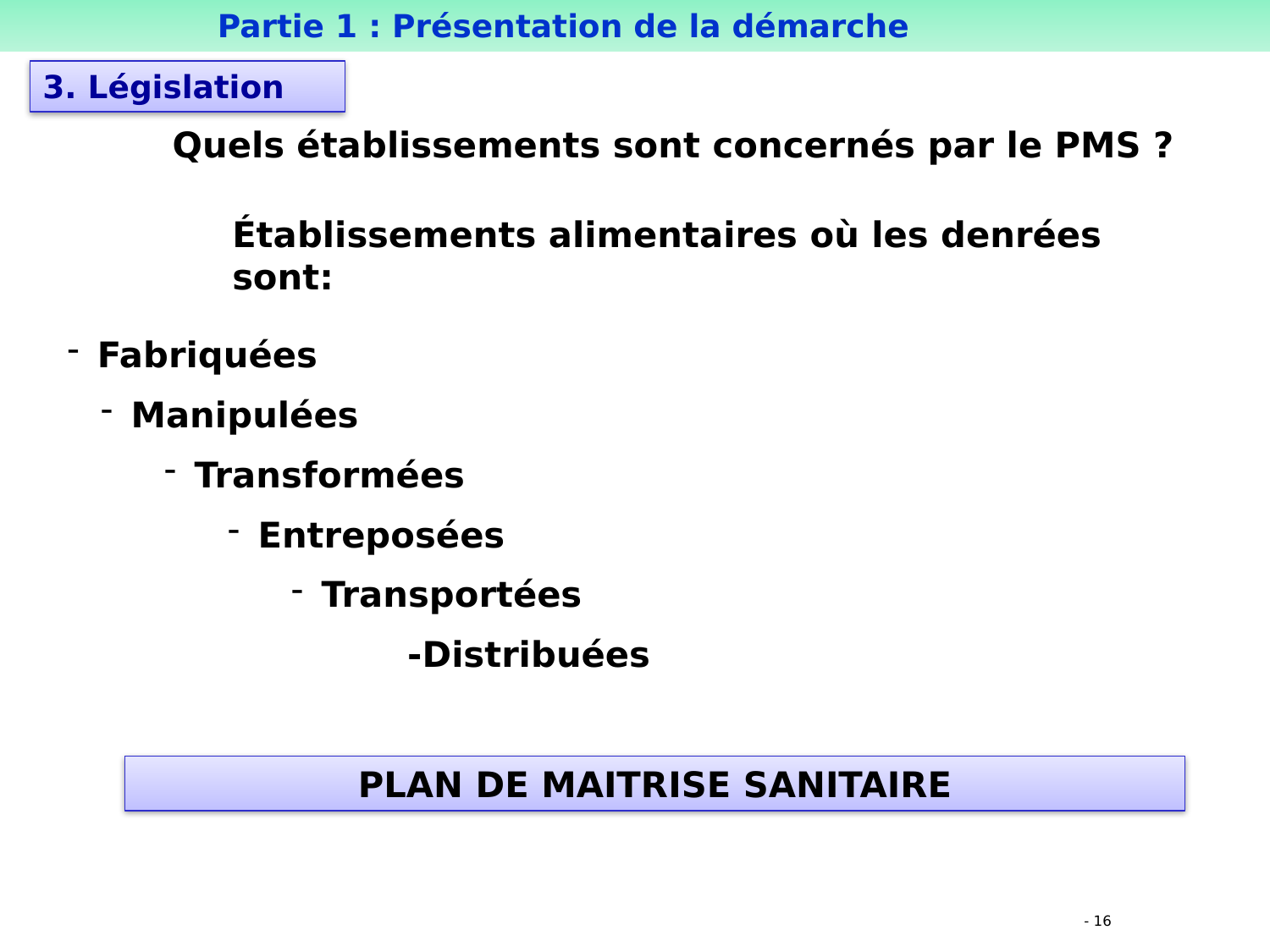

Partie 1 : Présentation de la démarche
3. Législation
Quels établissements sont concernés par le PMS ?
Établissements alimentaires où les denrées sont:
Fabriquées
Manipulées
Transformées
Entreposées
Transportées
       -Distribuées
PLAN DE MAITRISE SANITAIRE